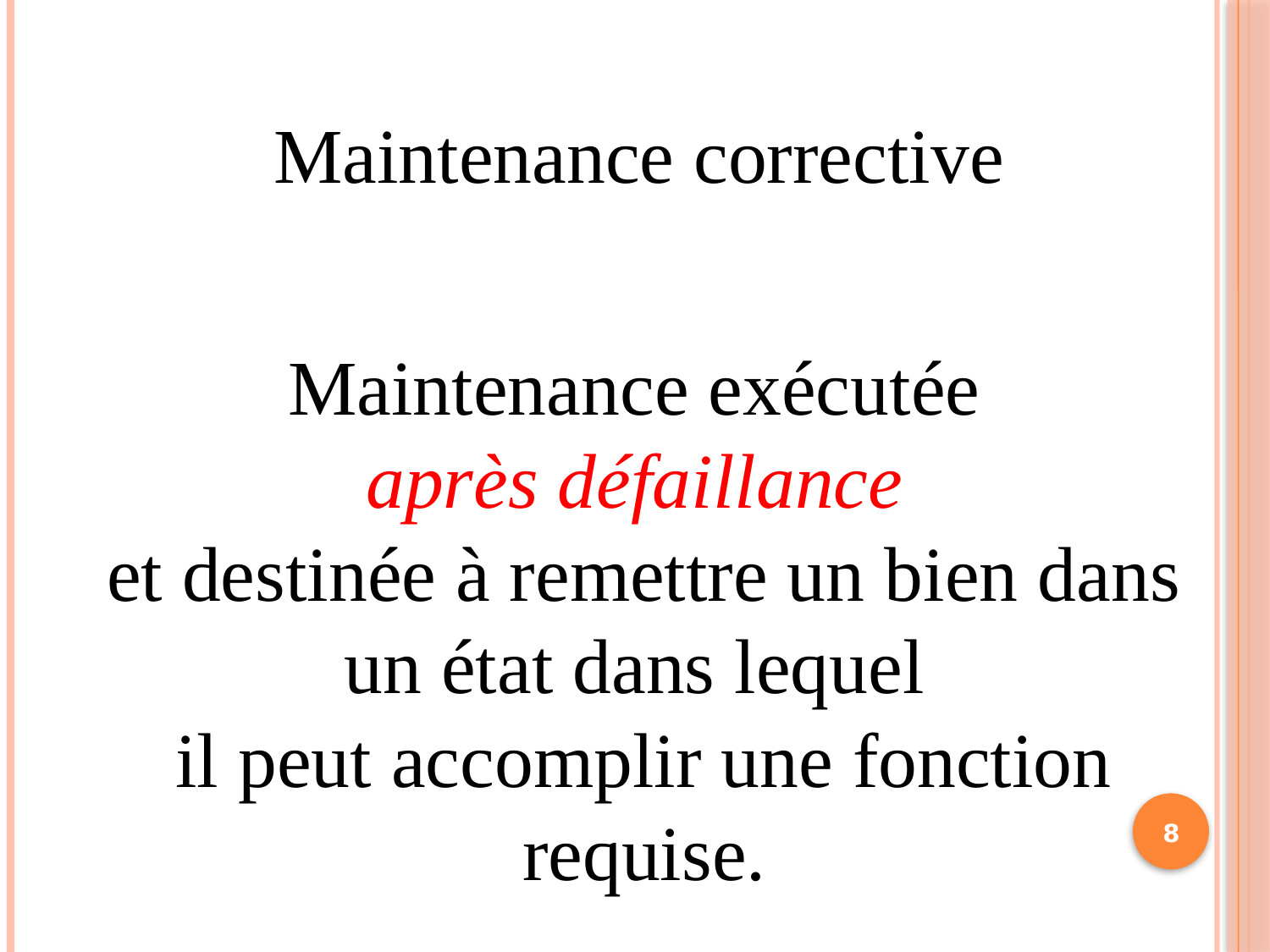

Maintenance corrective

Maintenance exécutée
après défaillance
et destinée à remettre un bien dans un état dans lequel
il peut accomplir une fonction requise.
8